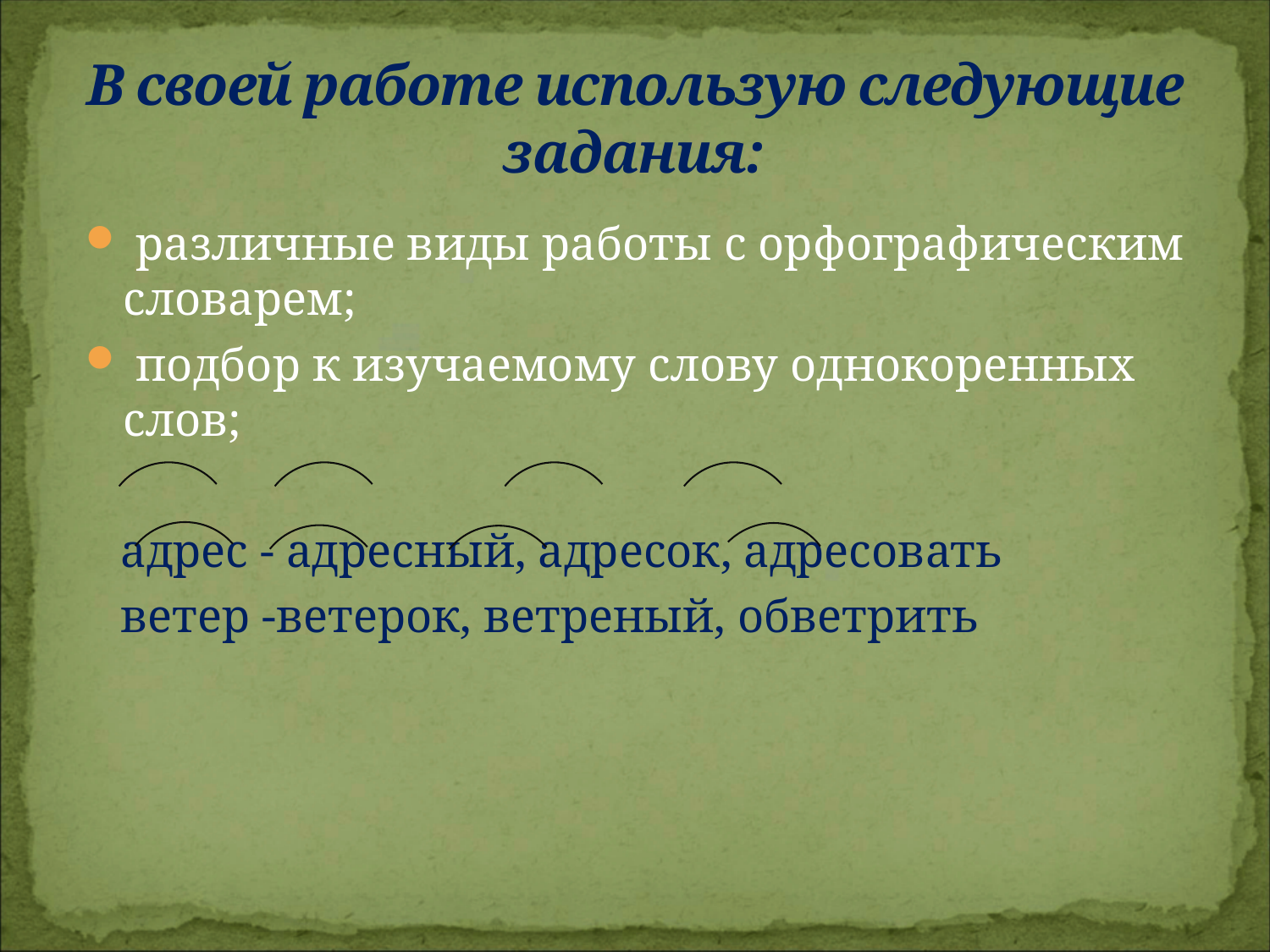

# В своей работе использую следующие задания:
 различные виды работы с орфографическим словарем;
 подбор к изучаемому слову однокоренных слов;

   адрес - адресный, адресок, адресовать
   ветер -ветерок, ветреный, обветрить